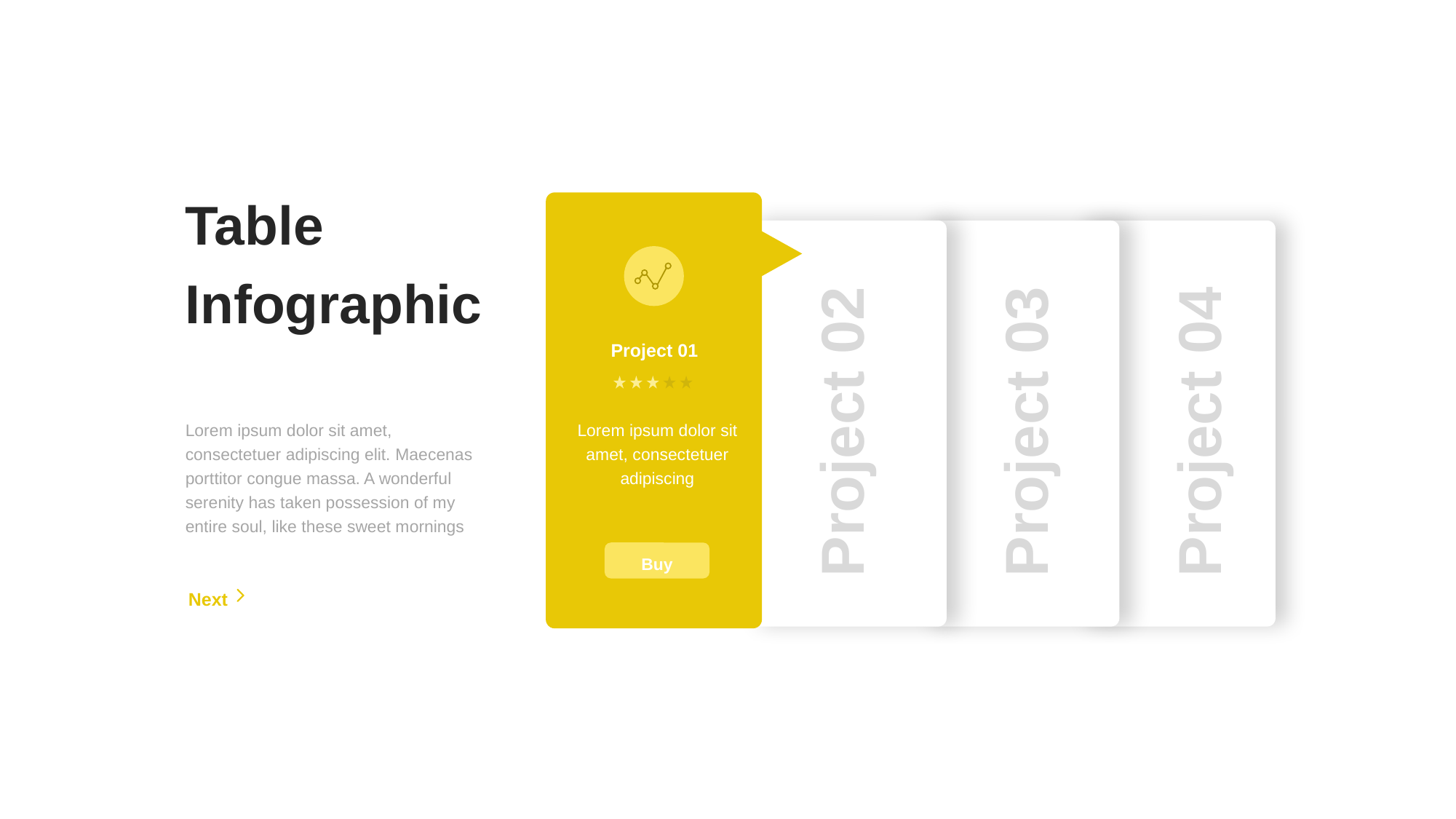

Table Infographic

Project 01

Project 02
Project 03
Project 04
Lorem ipsum dolor sit amet, consectetuer adipiscing elit. Maecenas porttitor congue massa. A wonderful serenity has taken possession of my entire soul, like these sweet mornings
Lorem ipsum dolor sit amet, consectetuer adipiscing
Buy
Next